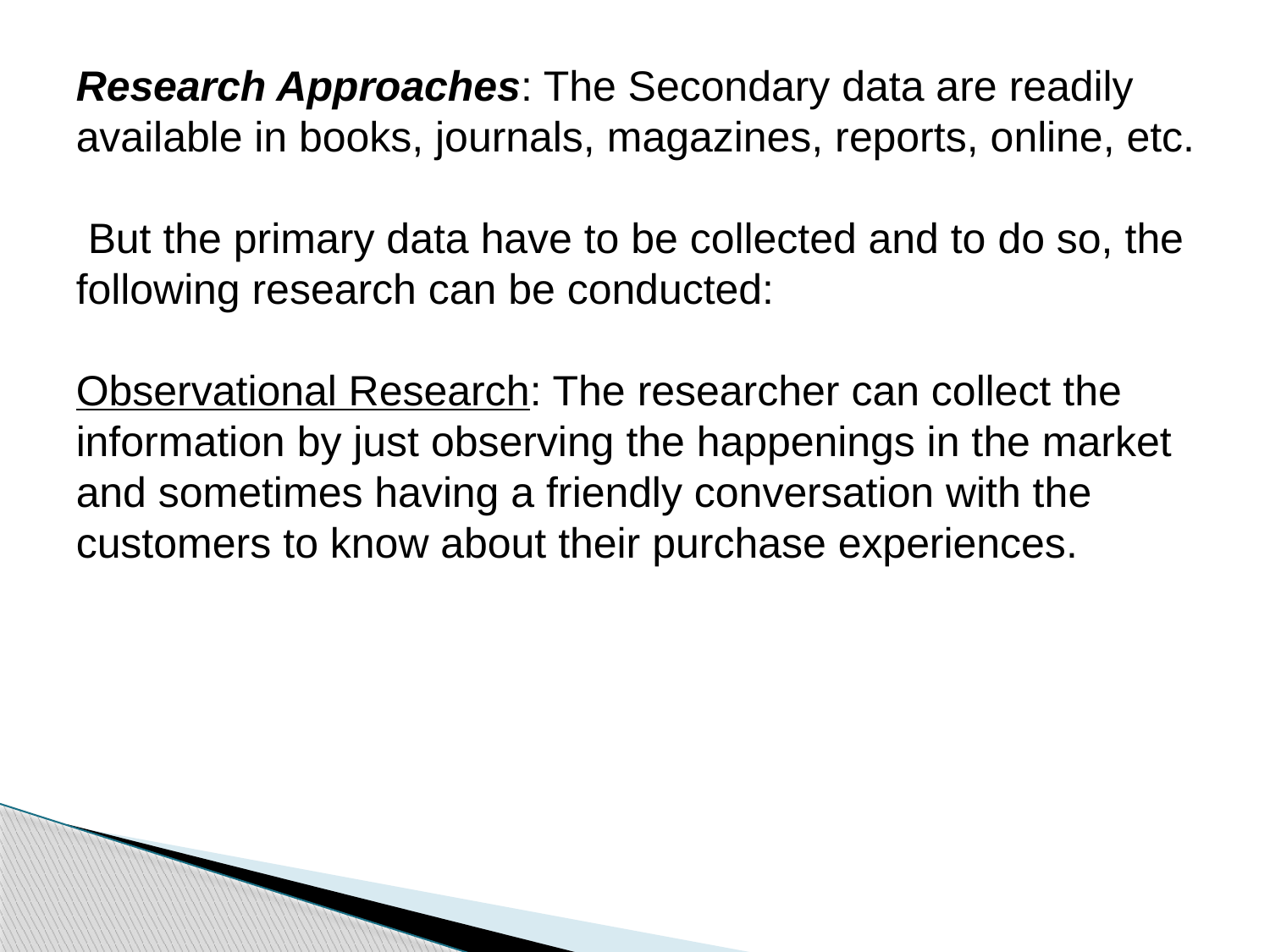

Research Approaches: The Secondary data are readily available in books, journals, magazines, reports, online, etc.

 But the primary data have to be collected and to do so, the following research can be conducted:

Observational Research: The researcher can collect the information by just observing the happenings in the market and sometimes having a friendly conversation with the customers to know about their purchase experiences.